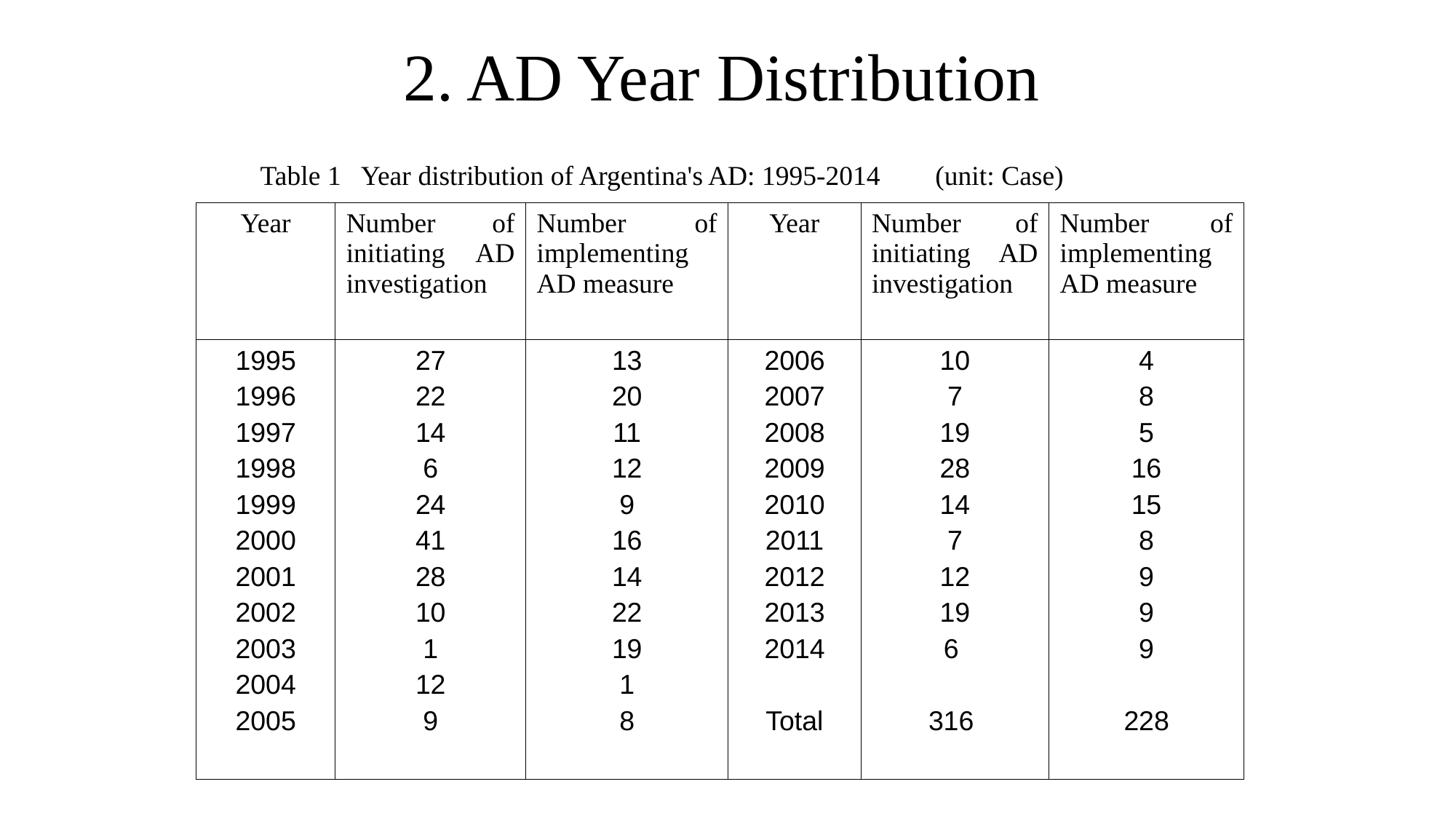

# 2. AD Year Distribution

Table 1   Year distribution of Argentina's AD: 1995-2014        (unit: Case)

| Year | Number of initiating AD investigation | Number of implementing AD measure | Year | Number of initiating AD investigation | Number of implementing AD measure |
| --- | --- | --- | --- | --- | --- |
| 1995 1996 1997 1998 1999 2000 2001 2002 2003 2004 2005 | 27 22 14 6 24 41 28 10 1 12 9 | 13 20 11 12 9 16 14 22 19 1 8 | 2006 2007 2008 2009 2010 2011 2012 2013 2014 Total | 10 7 19 28 14 7 12 19 6 316 | 4 8 5 16 15 8 9 9 9 228 |